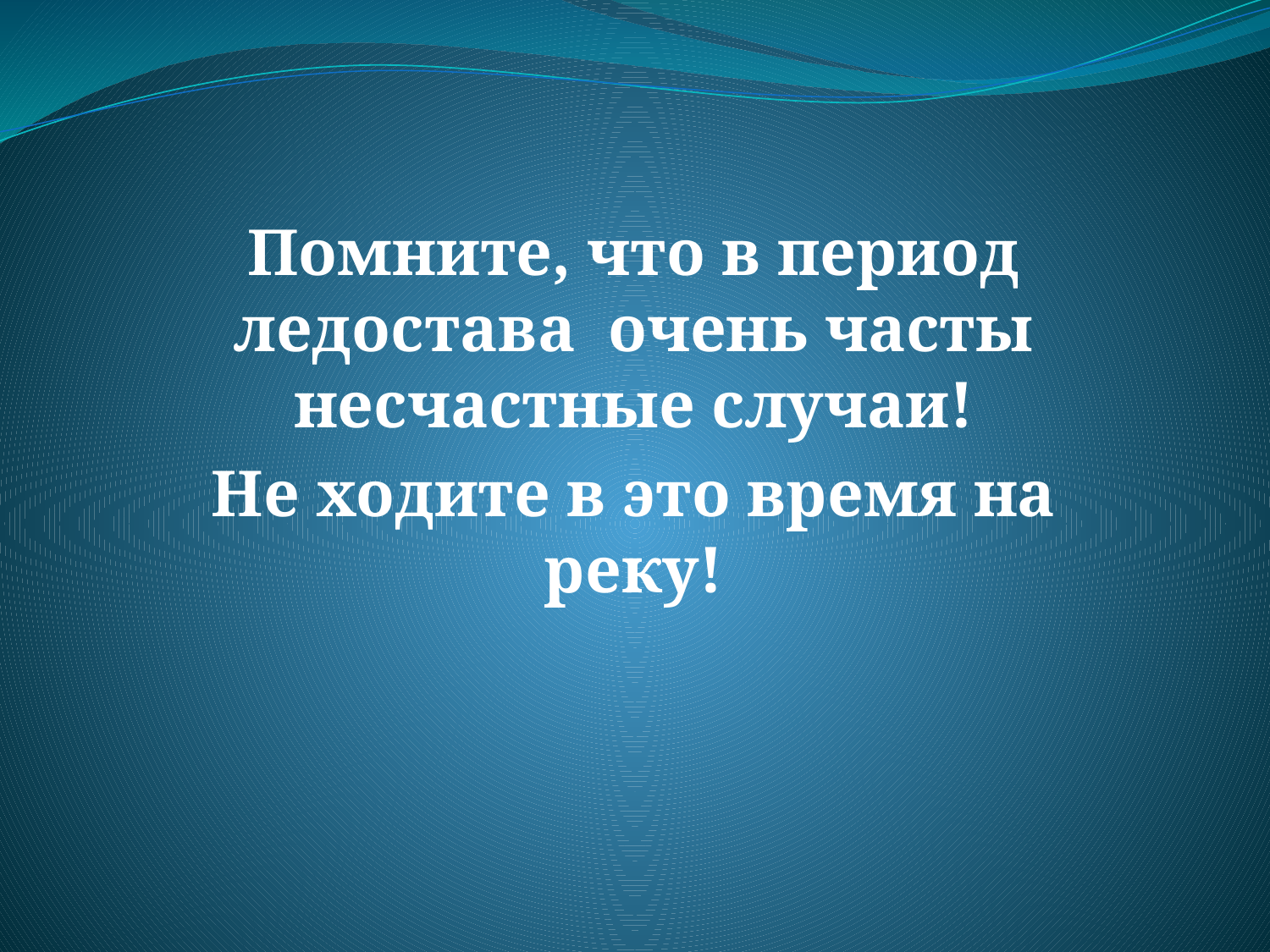

Помните, что в период ледостава  очень часты несчастные случаи!
Не ходите в это время на реку!